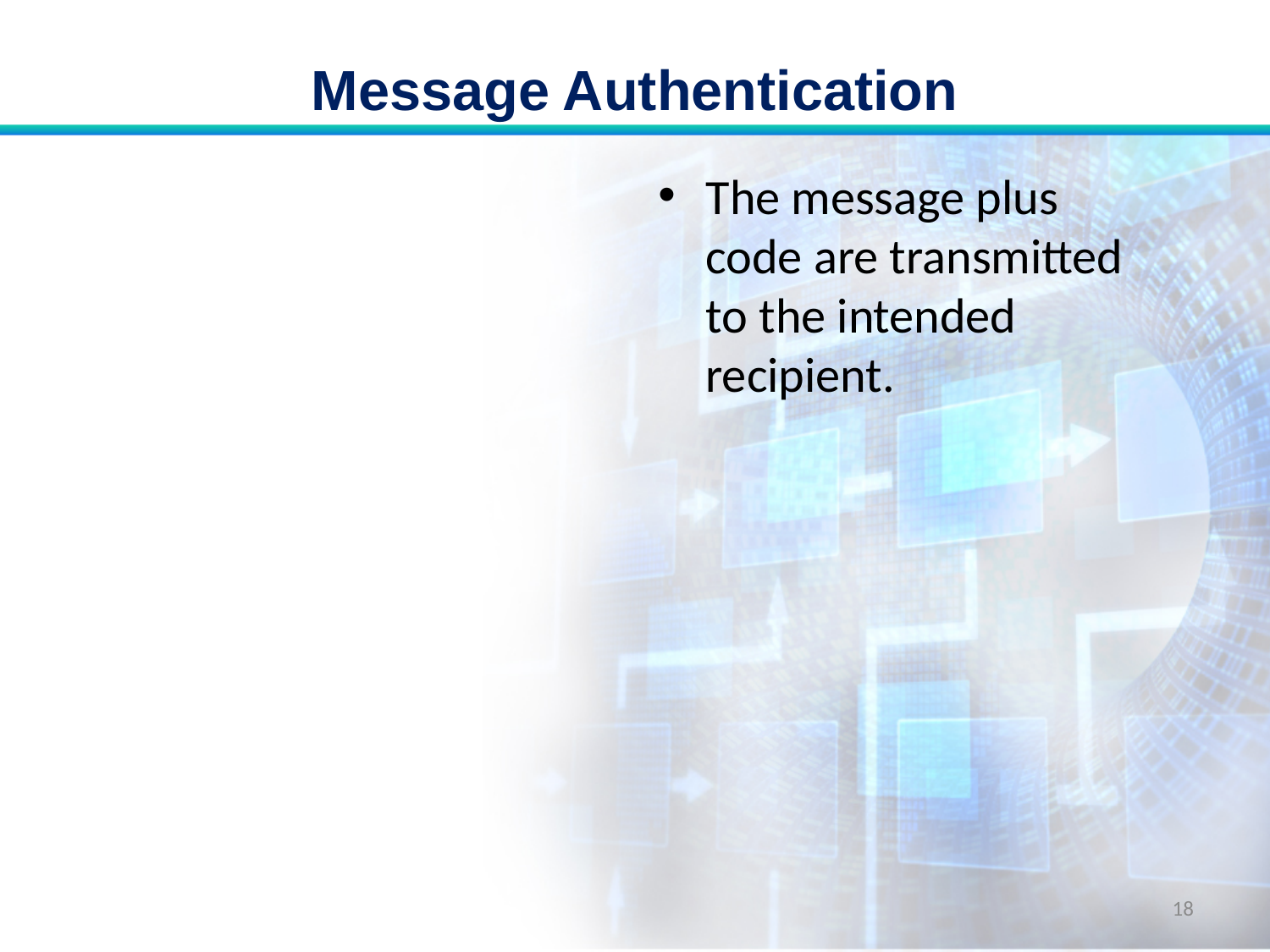

# Message Authentication
The message plus code are transmitted to the intended recipient.
18